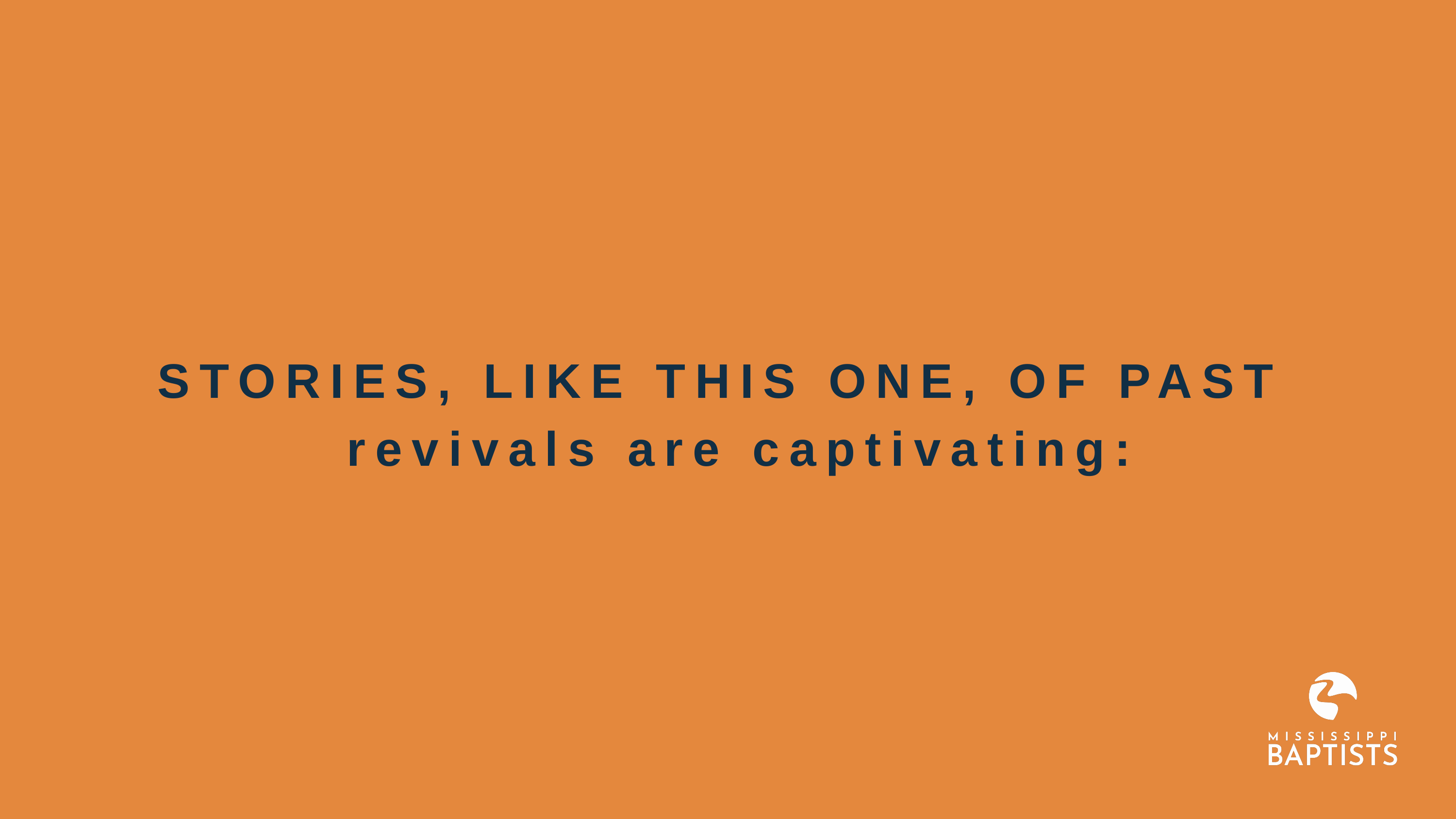

STORIES, LIKE THIS ONE, OF PAST
 revivals are captivating: